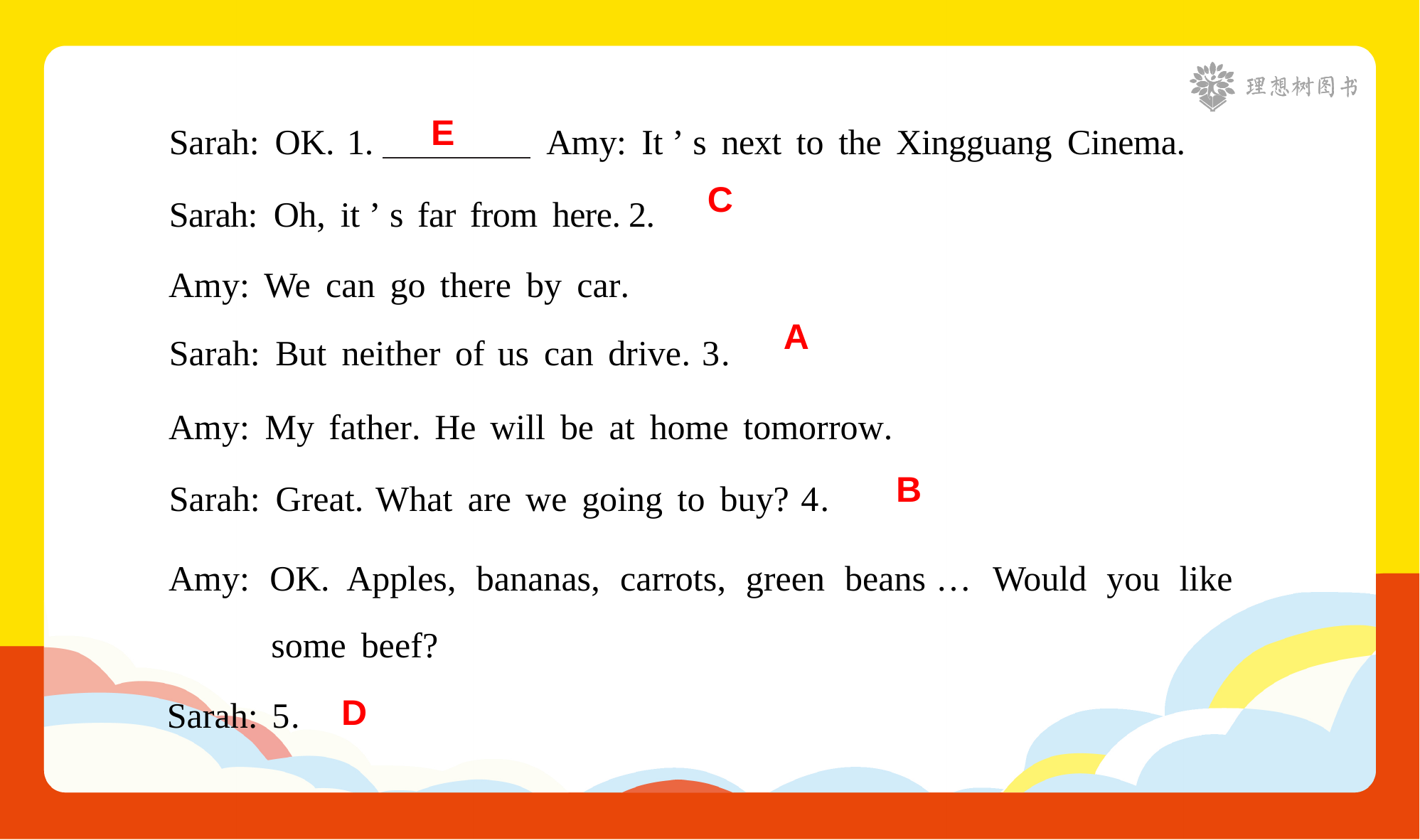

E

Sarah: OK. 1.                    Amy: It ’ s next to the Xingguang Cinema.
Sarah: Oh, it ’ s far from here. 2.

Amy: We can go there by car.

Sarah: But neither of us can drive. 3.
Amy: My father. He will be at home tomorrow.

Sarah: Great. What are we going to buy? 4.
Amy:  OK. Apples,  bananas,  carrots,  green  beans …  Would  you  like some beef?

Sarah: 5.
C
A
B
D